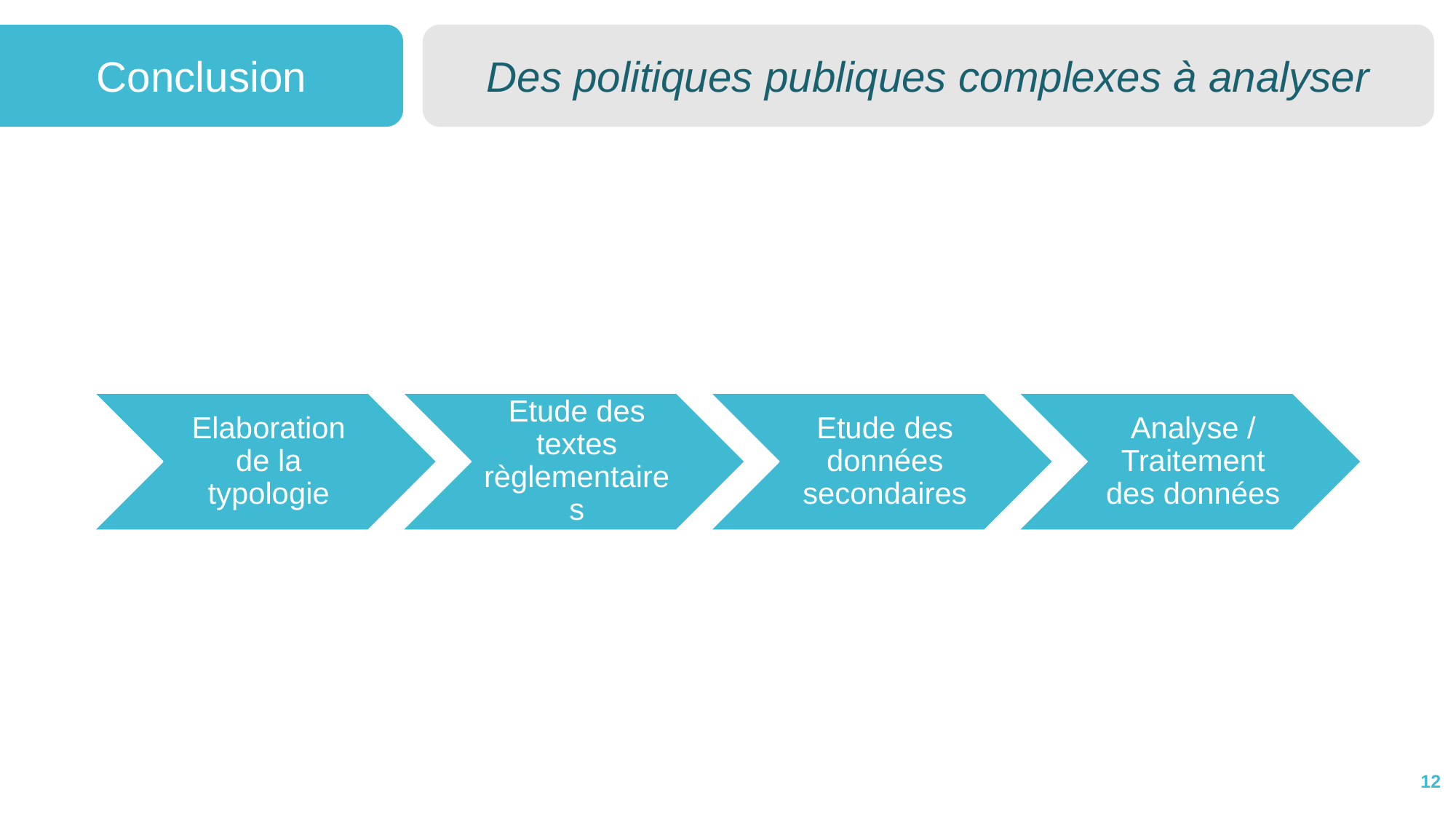

Conclusion
Des politiques publiques complexes à analyser
Elaboration de la typologie
Etude des textes règlementaires
Etude des données secondaires
Analyse / Traitement des données
12